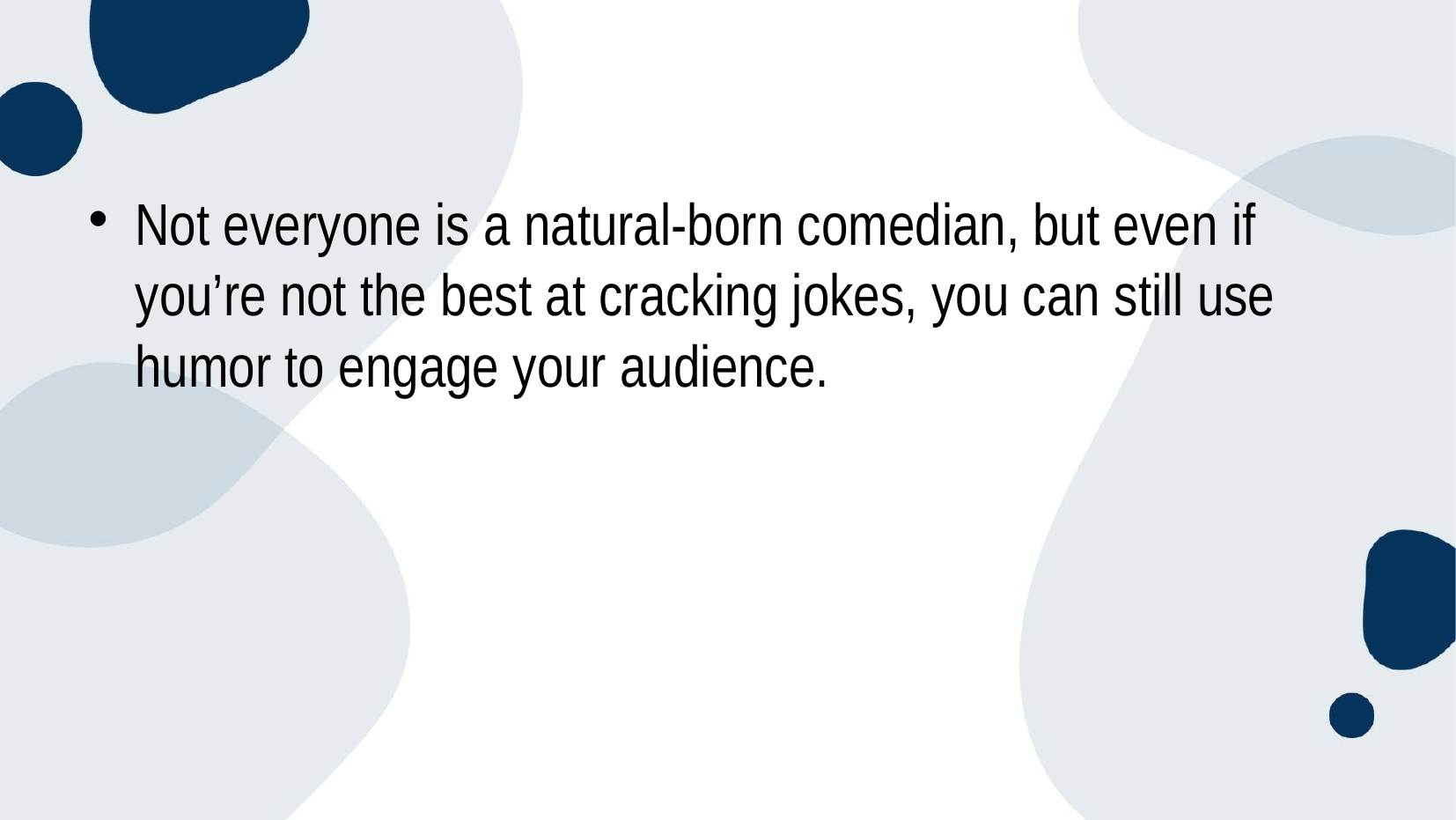

#
Not everyone is a natural-born comedian, but even if you’re not the best at cracking jokes, you can still use humor to engage your audience.